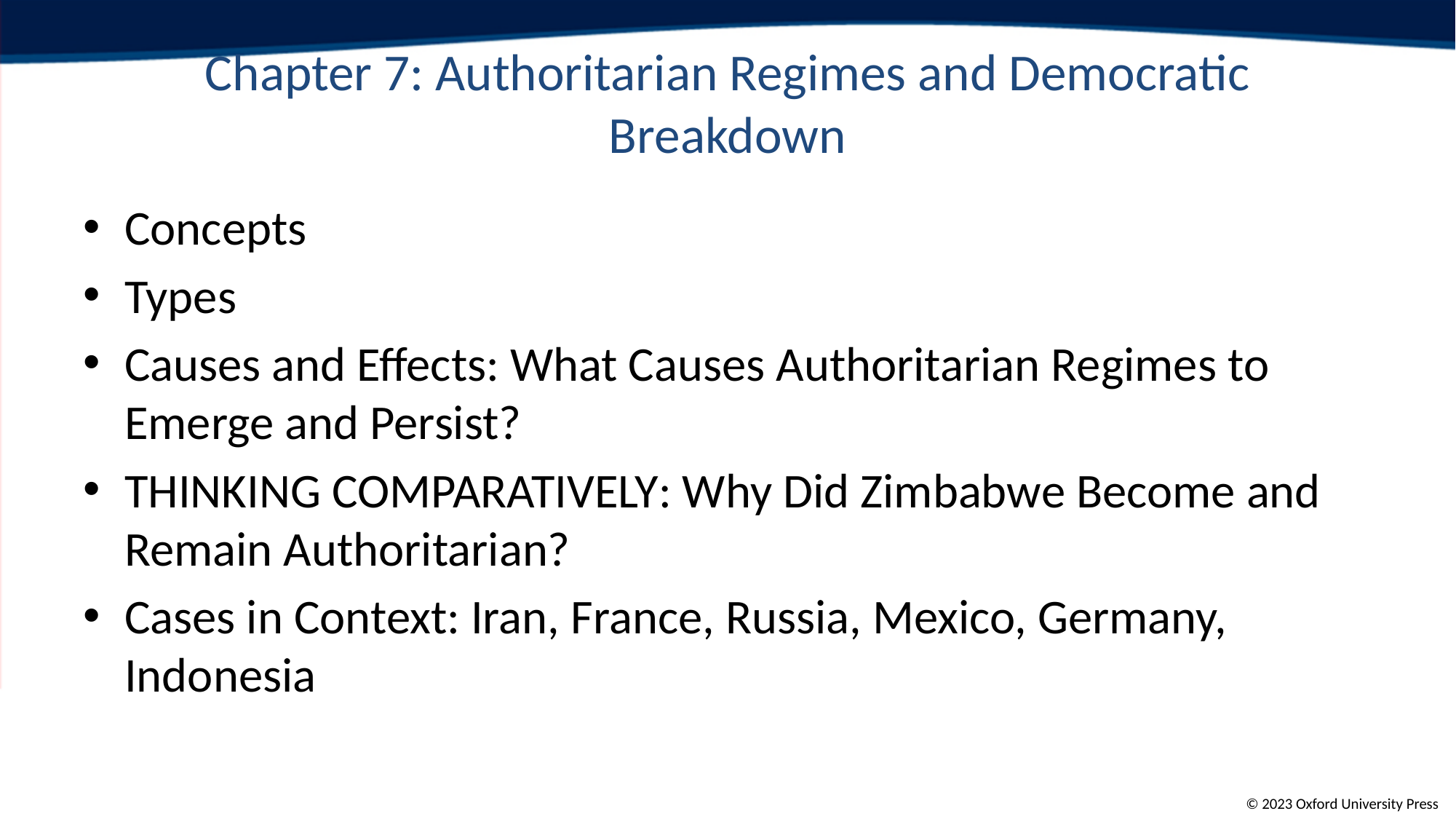

# Chapter 7: Authoritarian Regimes and Democratic Breakdown
Concepts
Types
Causes and Effects: What Causes Authoritarian Regimes to Emerge and Persist?
Thinking Comparatively: Why Did Zimbabwe Become and Remain Authoritarian?
Cases in Context: Iran, France, Russia, Mexico, Germany, Indonesia